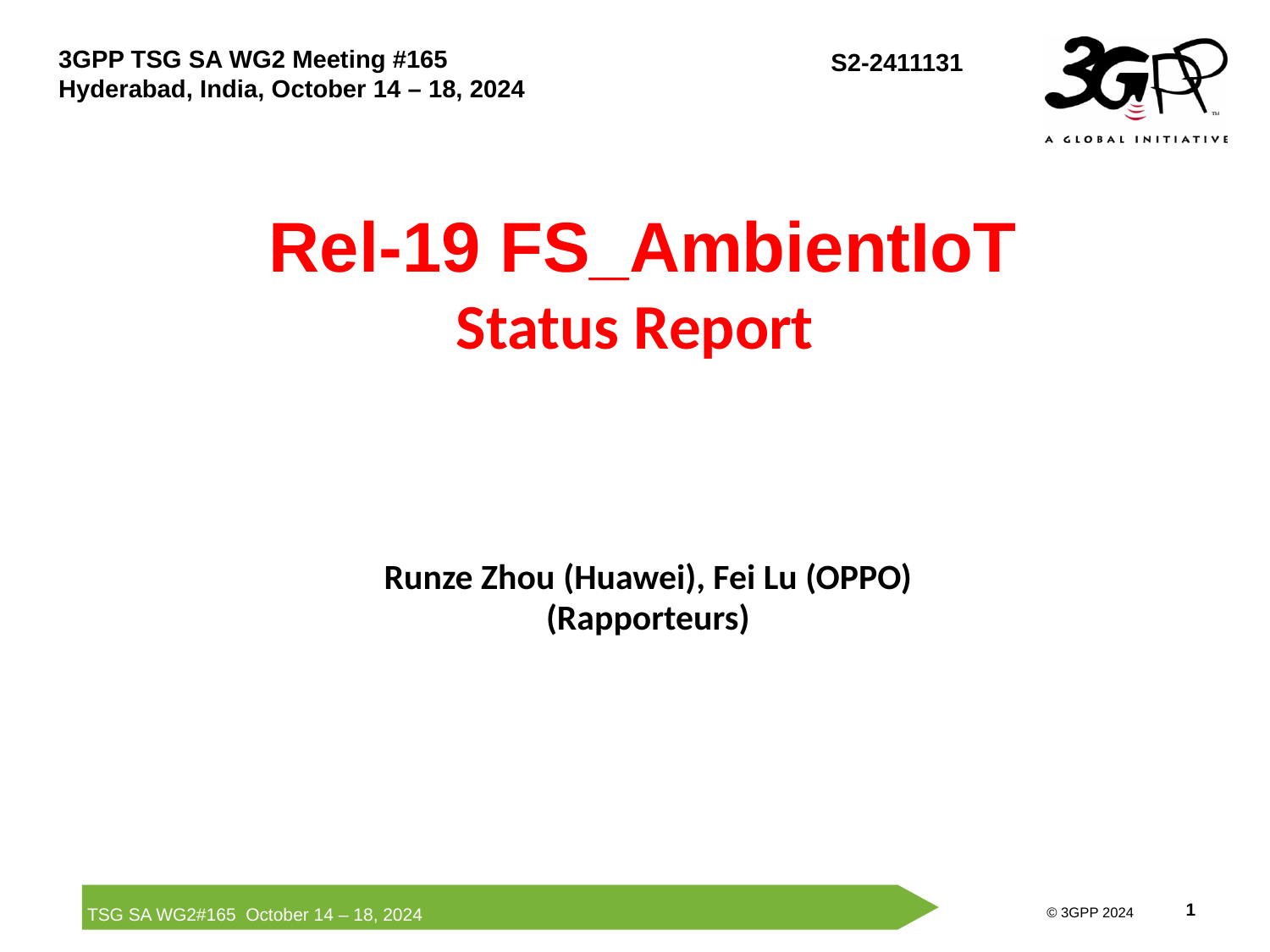

# Rel-19 FS_AmbientIoT Status Report
Runze Zhou (Huawei), Fei Lu (OPPO)
(Rapporteurs)